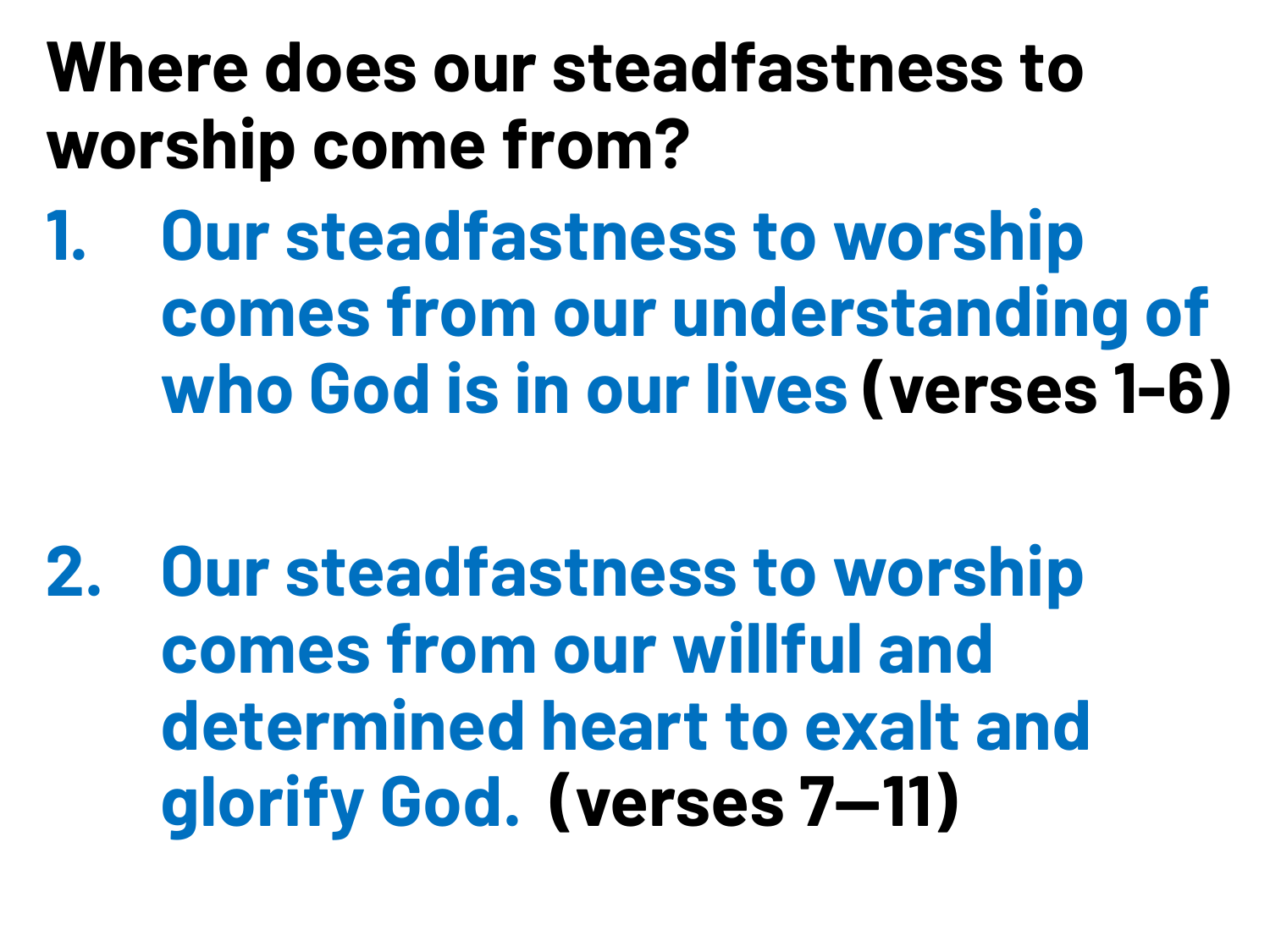

Where does our steadfastness to worship come from?
Our steadfastness to worship comes from our understanding of who God is in our lives (verses 1-6)

Our steadfastness to worship comes from our willful and determined heart to exalt and glorify God.  (verses 7—11)